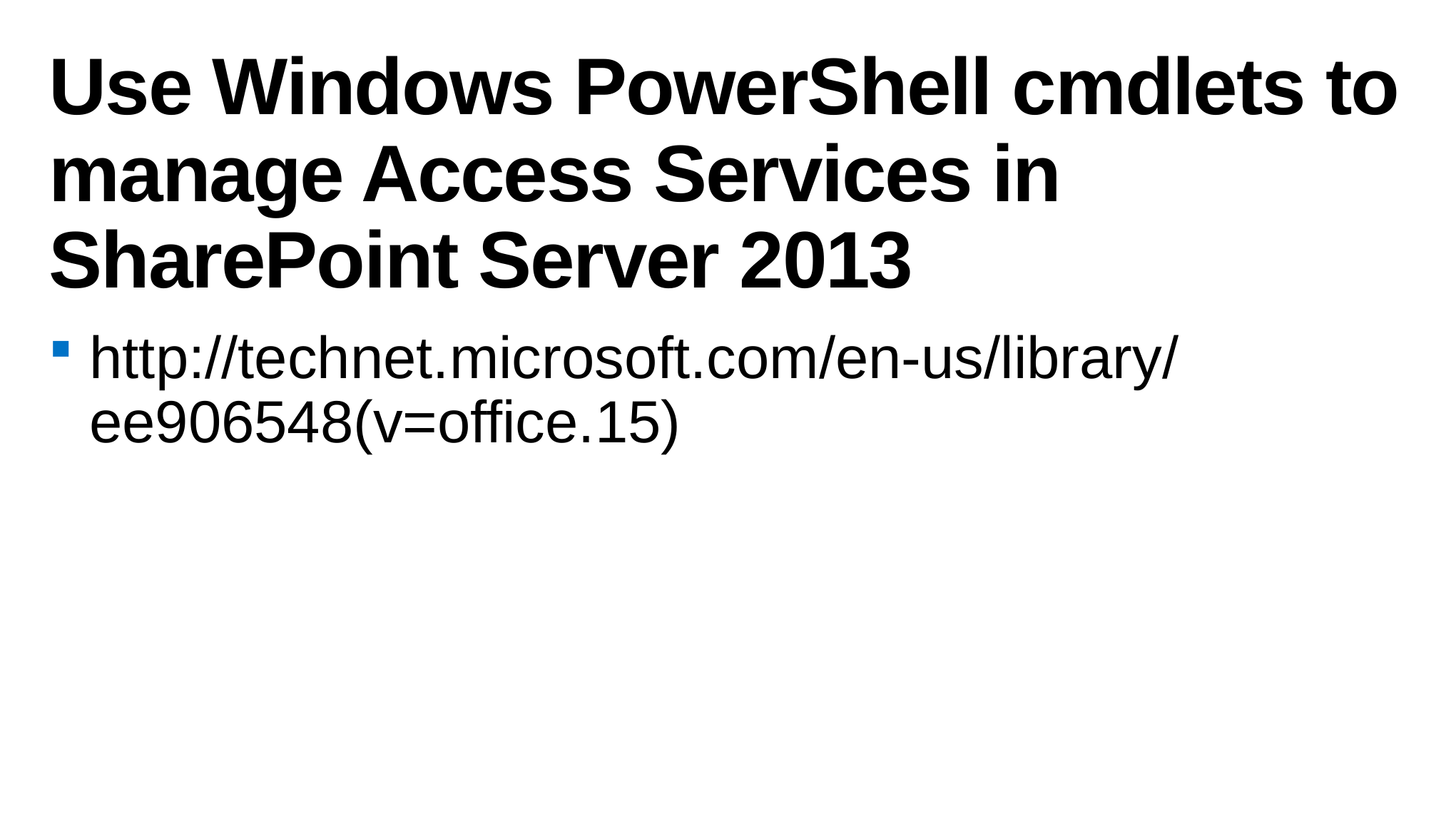

# Use Windows PowerShell cmdlets to manage Access Services in SharePoint Server 2013
http://technet.microsoft.com/en-us/library/ee906548(v=office.15)